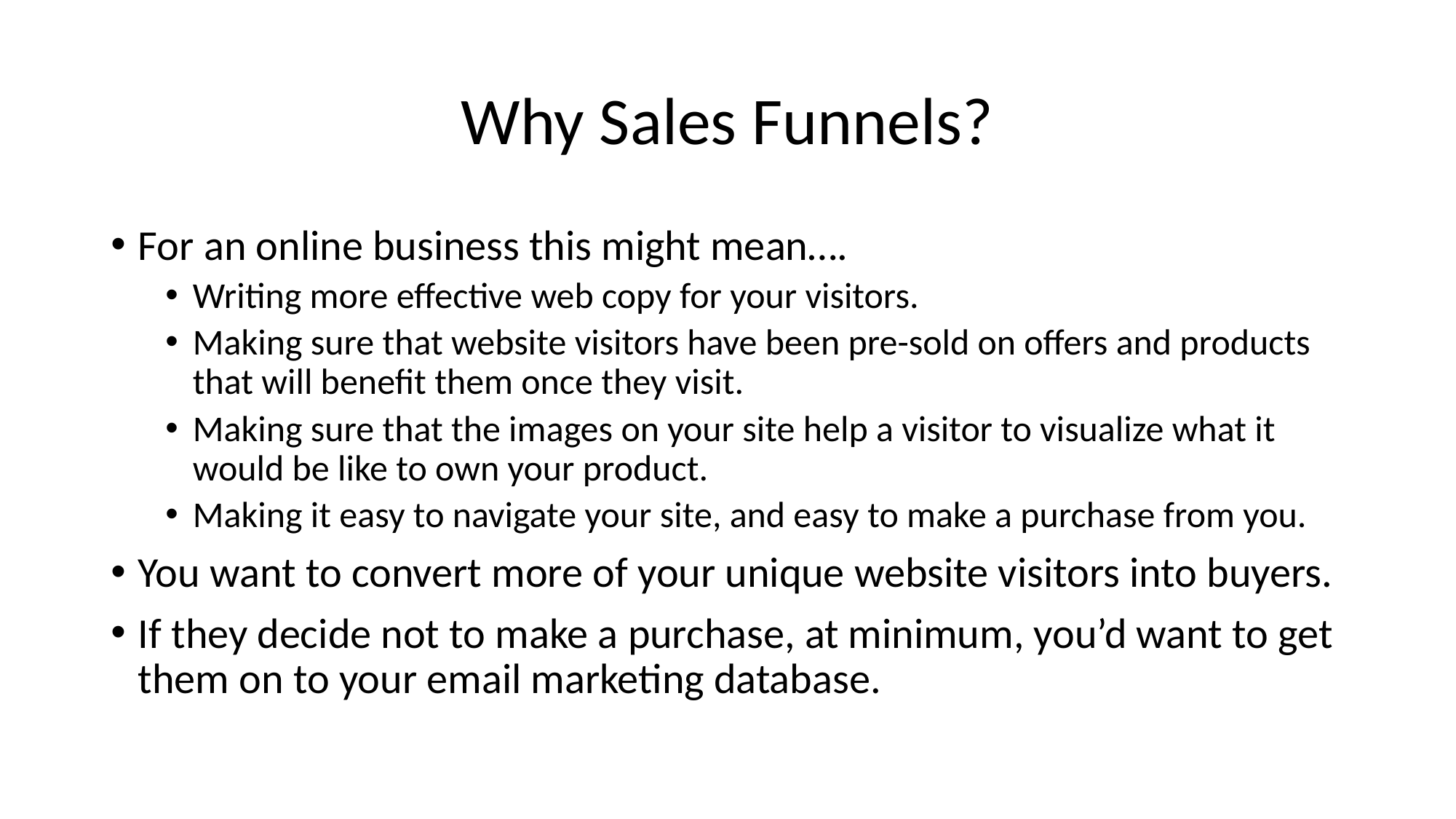

# Why Sales Funnels?
For an online business this might mean….
Writing more effective web copy for your visitors.
Making sure that website visitors have been pre-sold on offers and products that will benefit them once they visit.
Making sure that the images on your site help a visitor to visualize what it would be like to own your product.
Making it easy to navigate your site, and easy to make a purchase from you.
You want to convert more of your unique website visitors into buyers.
If they decide not to make a purchase, at minimum, you’d want to get them on to your email marketing database.